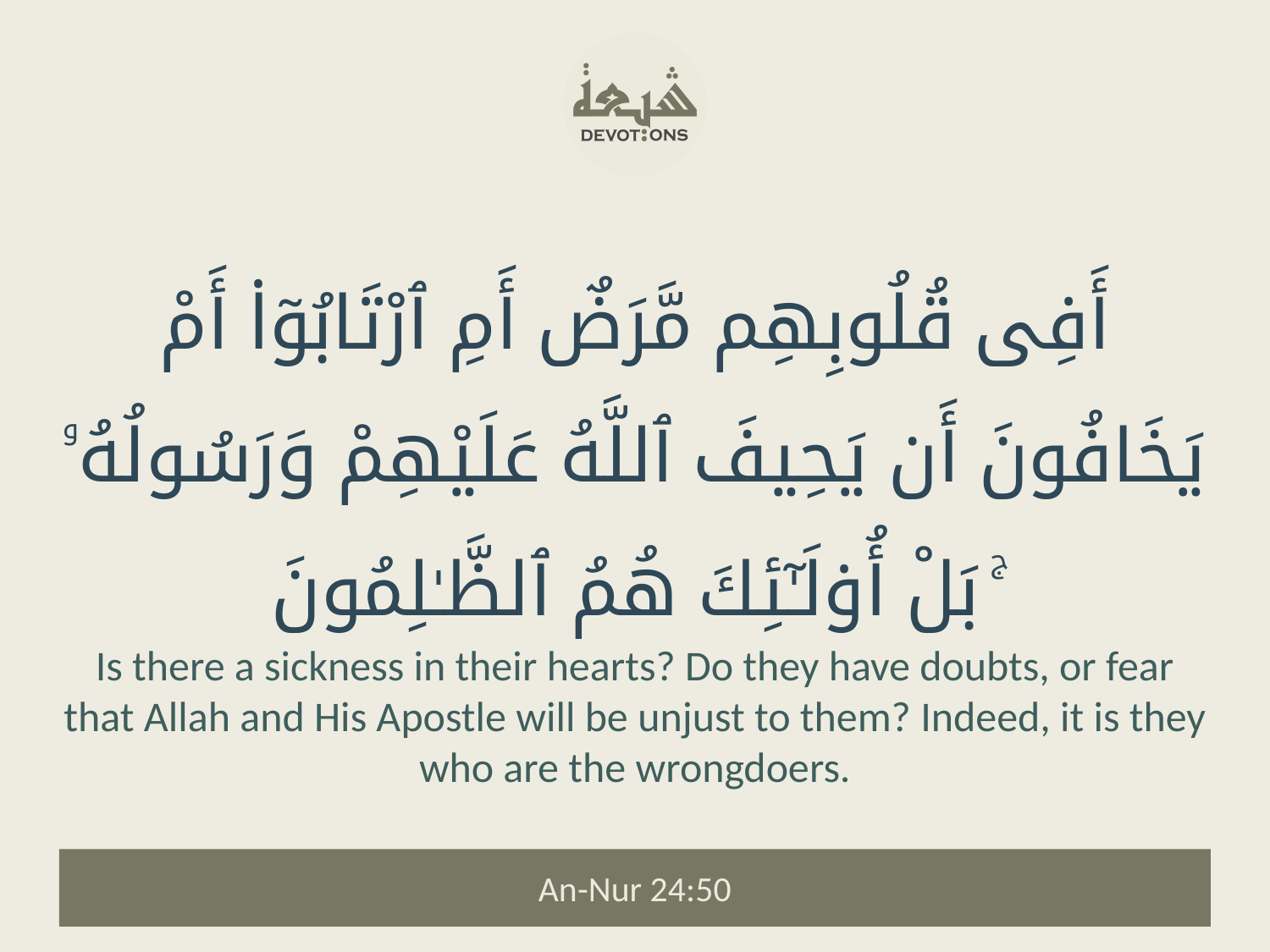

أَفِى قُلُوبِهِم مَّرَضٌ أَمِ ٱرْتَابُوٓا۟ أَمْ يَخَافُونَ أَن يَحِيفَ ٱللَّهُ عَلَيْهِمْ وَرَسُولُهُۥ ۚ بَلْ أُو۟لَـٰٓئِكَ هُمُ ٱلظَّـٰلِمُونَ
Is there a sickness in their hearts? Do they have doubts, or fear that Allah and His Apostle will be unjust to them? Indeed, it is they who are the wrongdoers.
An-Nur 24:50